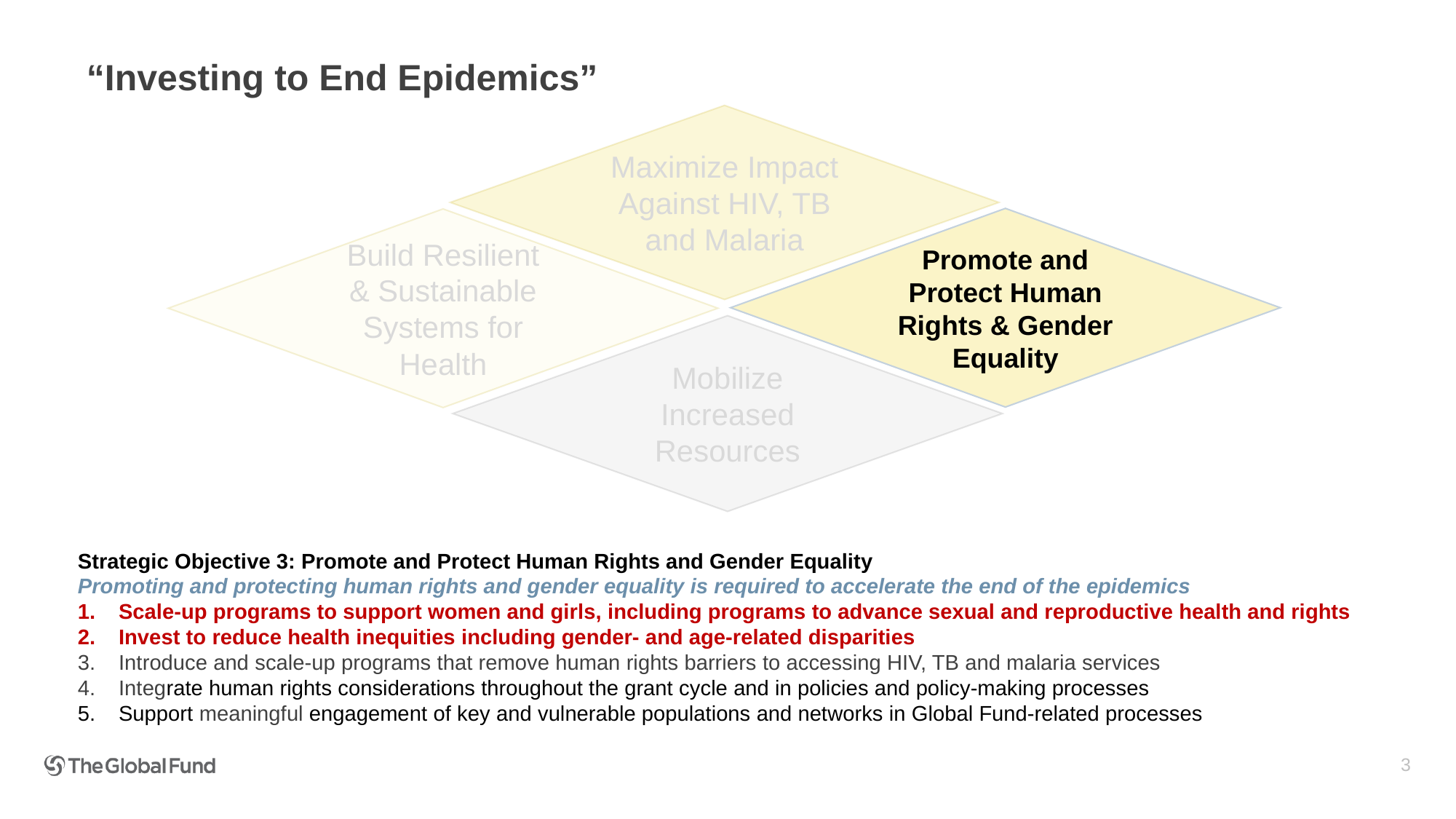

“Investing to End Epidemics”
Maximize Impact Against HIV, TB and Malaria
Promote and Protect Human Rights & Gender Equality
Build Resilient & Sustainable Systems for Health
Mobilize Increased Resources
Strategic Objective 3: Promote and Protect Human Rights and Gender Equality
Promoting and protecting human rights and gender equality is required to accelerate the end of the epidemics
Scale-up programs to support women and girls, including programs to advance sexual and reproductive health and rights
Invest to reduce health inequities including gender- and age-related disparities
Introduce and scale-up programs that remove human rights barriers to accessing HIV, TB and malaria services
Integrate human rights considerations throughout the grant cycle and in policies and policy-making processes
Support meaningful engagement of key and vulnerable populations and networks in Global Fund-related processes
3